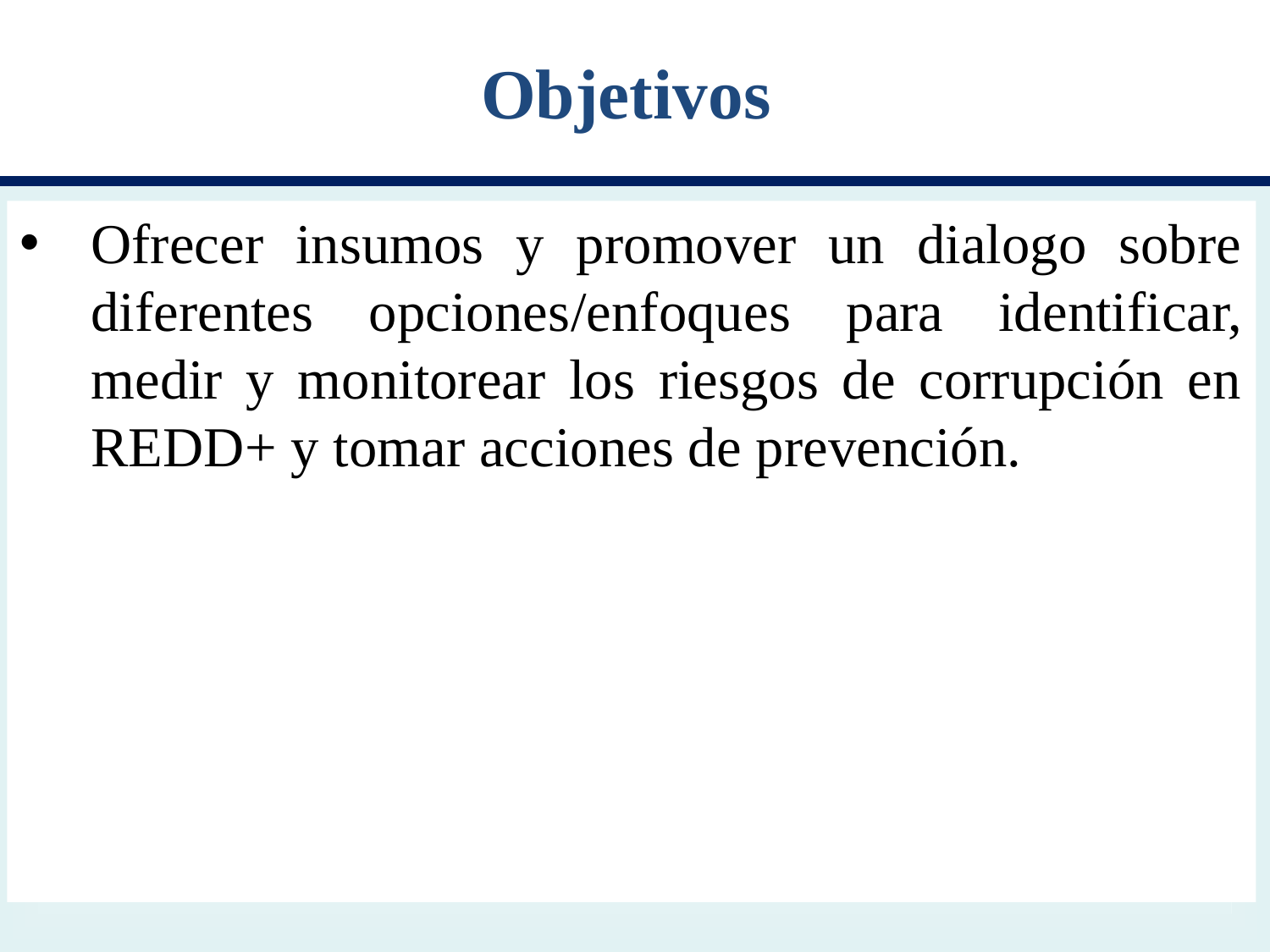

Objetivos

Ofrecer insumos y promover un dialogo sobre diferentes opciones/enfoques para identificar, medir y monitorear los riesgos de corrupción en REDD+ y tomar acciones de prevención.